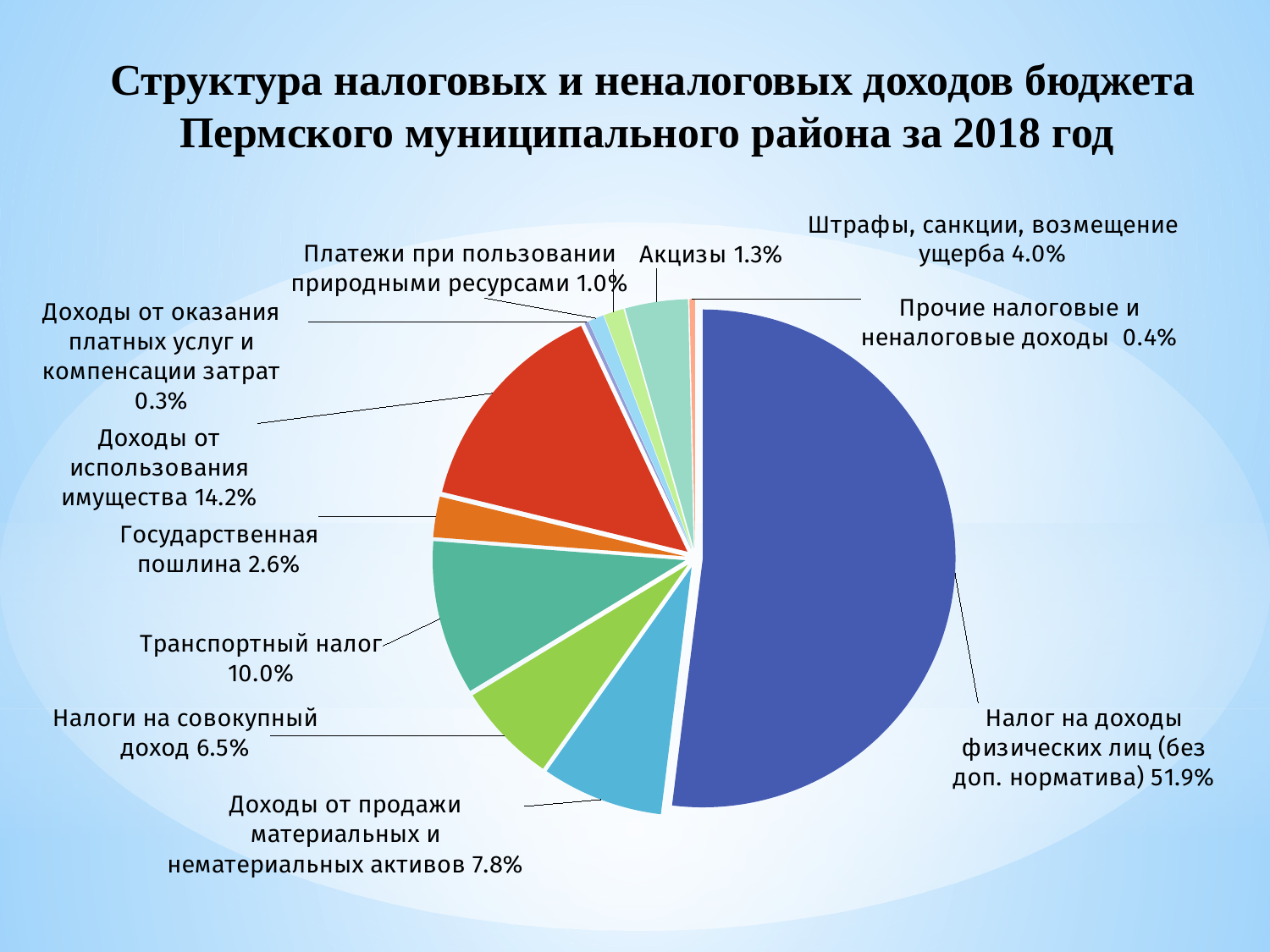

Структура налоговых и неналоговых доходов бюджета Пермского муниципального района за 2018 год

### Chart

| Category | Продажи |
|---|---|
| Налог на доходы физических лиц (без доп. норматива) | 0.5194214681339508 |
| Доходы от продажи материальных и нематериальных активов | 0.07777925106511521 |
| Налоги на совокупный доход | 0.06492598409906482 |
| Транспортный налог | 0.10018872205331711 |
| Государственная пошлина | 0.02626683262890751 |
| Доходы от использования имущества | 0.14225822639248775 |
| Доходы от оказания платных услуг и компенсации затрат | 0.002525183305933492 |
| Платежи при пользовании природными ресурсами | 0.009999318581672337 |
| Акцизы | 0.012809371076202827 |
| Штрафы, санкции, возмещение ущерба | 0.04022762454488633 |
| Прочие налоговые и неналоговые доходы  | 0.0035980181184619904 |